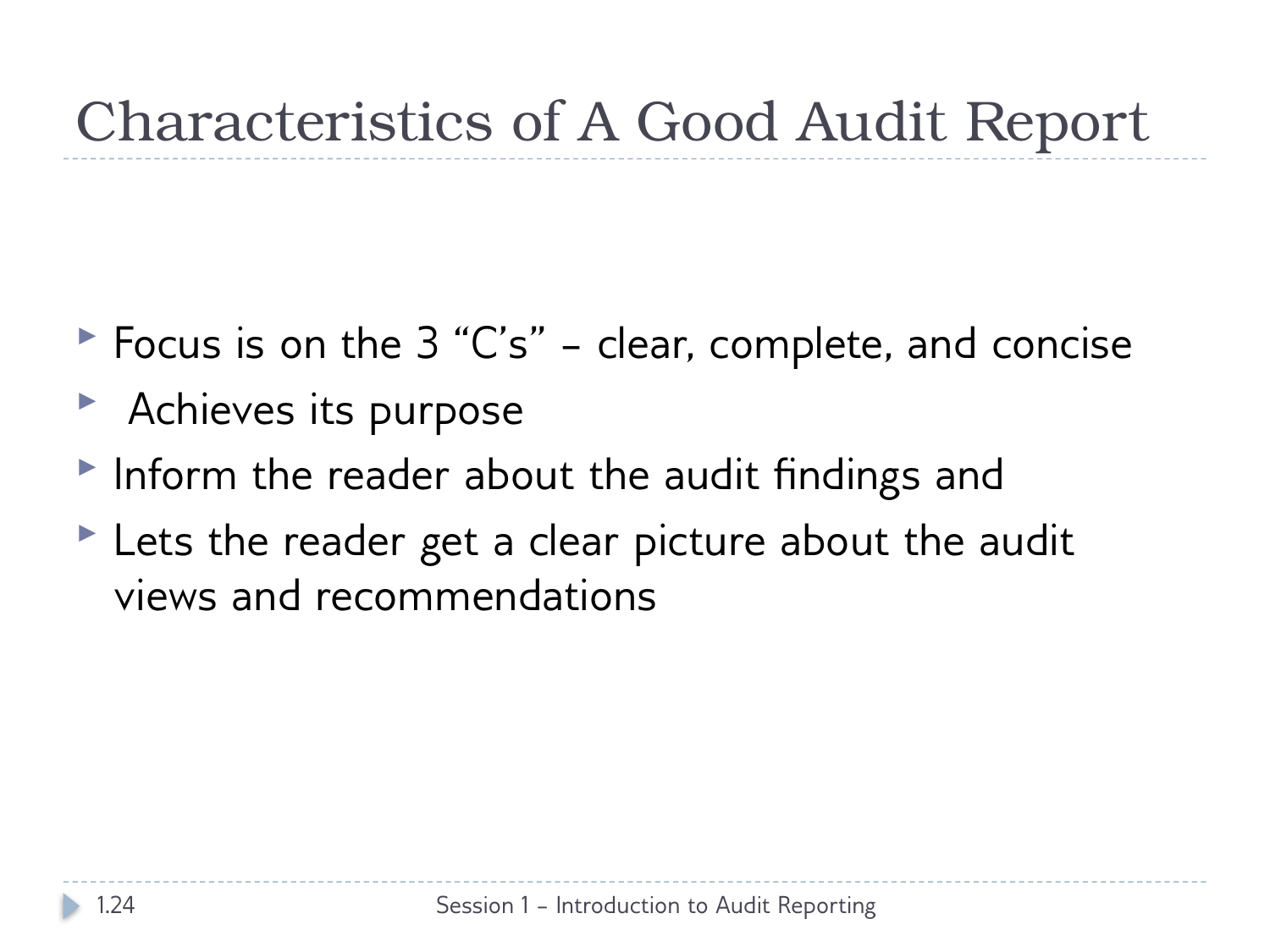

# Characteristics of A Good Audit Report
Focus is on the 3 “C’s” – clear, complete, and concise
 Achieves its purpose
Inform the reader about the audit findings and
Lets the reader get a clear picture about the audit views and recommendations

1.24
Session 1 – Introduction to Audit Reporting